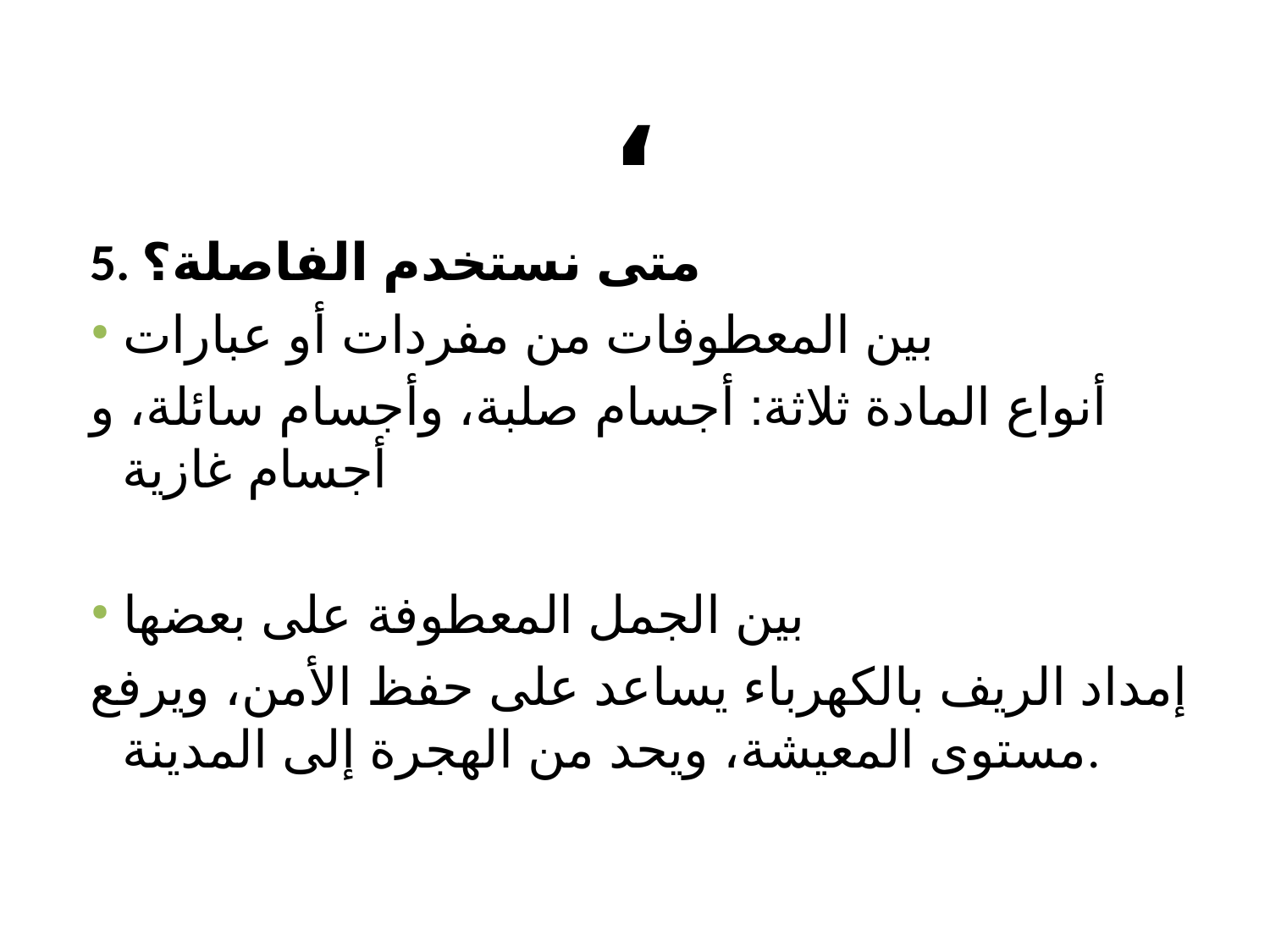

# ،
5. متى نستخدم الفاصلة؟
بين المعطوفات من مفردات أو عبارات
أنواع المادة ثلاثة: أجسام صلبة، وأجسام سائلة، و أجسام غازية

بين الجمل المعطوفة على بعضها
إمداد الريف بالكهرباء يساعد على حفظ الأمن، ويرفع مستوى المعيشة، ويحد من الهجرة إلى المدينة.